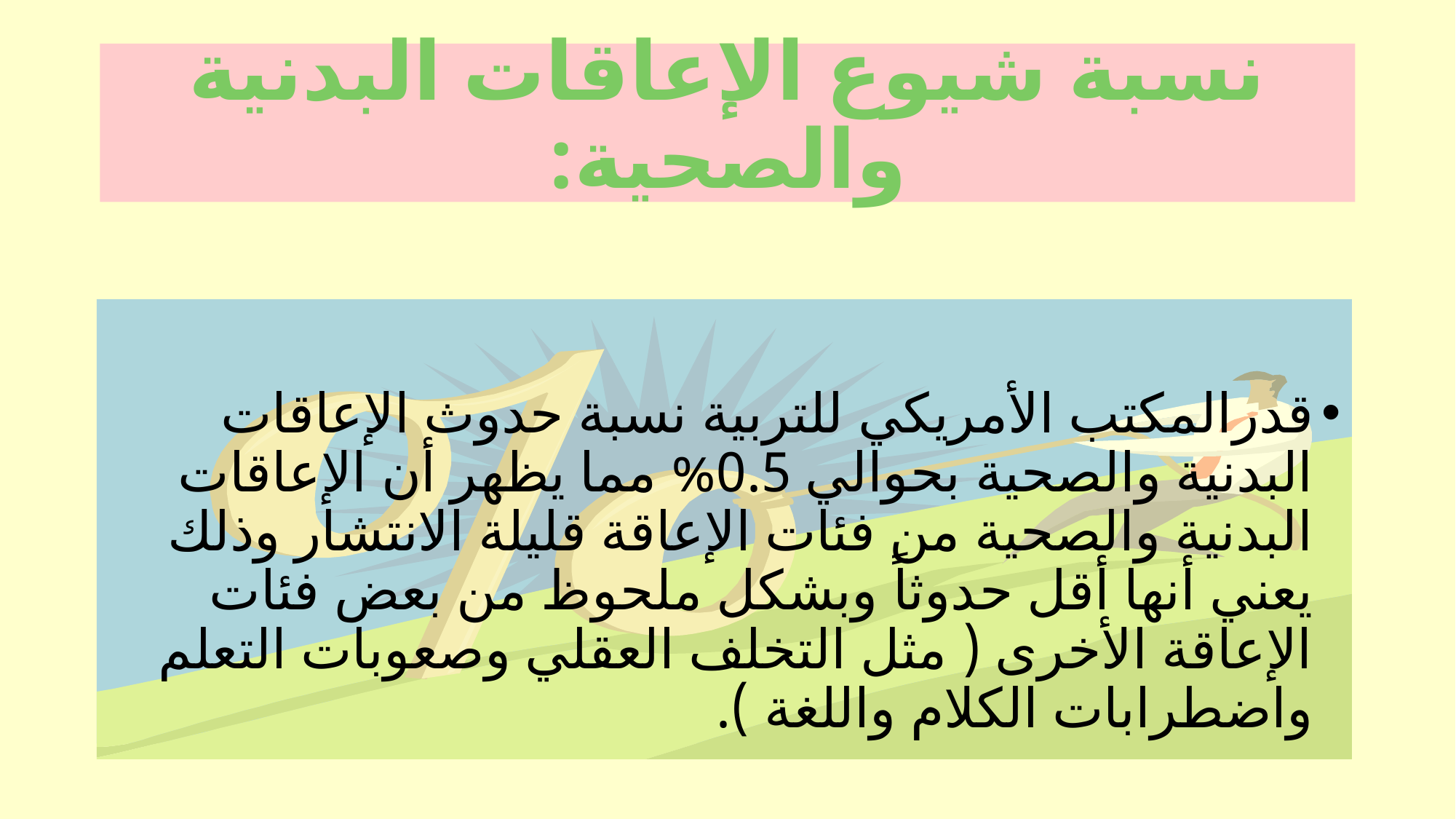

# نسبة شيوع الإعاقات البدنية والصحية:

قدرالمكتب الأمريكي للتربية نسبة حدوث الإعاقات البدنية والصحية بحوالي 0.5% مما يظهر أن الإعاقات البدنية والصحية من فئات الإعاقة قليلة الانتشار وذلك يعني أنها أقل حدوثاً وبشكل ملحوظ من بعض فئات الإعاقة الأخرى ( مثل التخلف العقلي وصعوبات التعلم واضطرابات الكلام واللغة ).